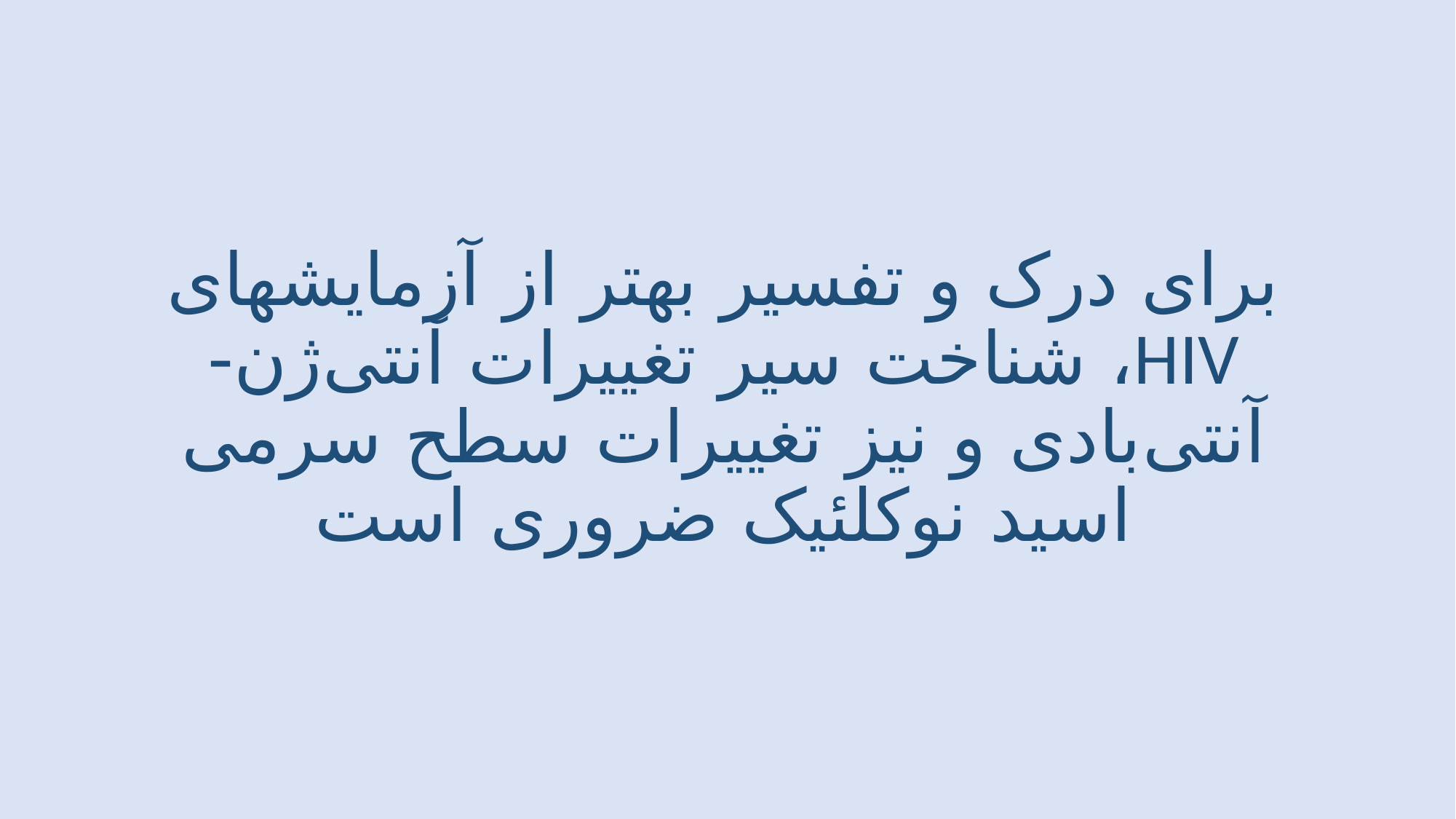

برای درک و تفسیر بهتر از آزمایشهای HIV، شناخت سیر تغییرات آنتی‌ژن- آنتی‌بادی و نیز تغییرات سطح سرمی اسید نوکلئیک ضروری است